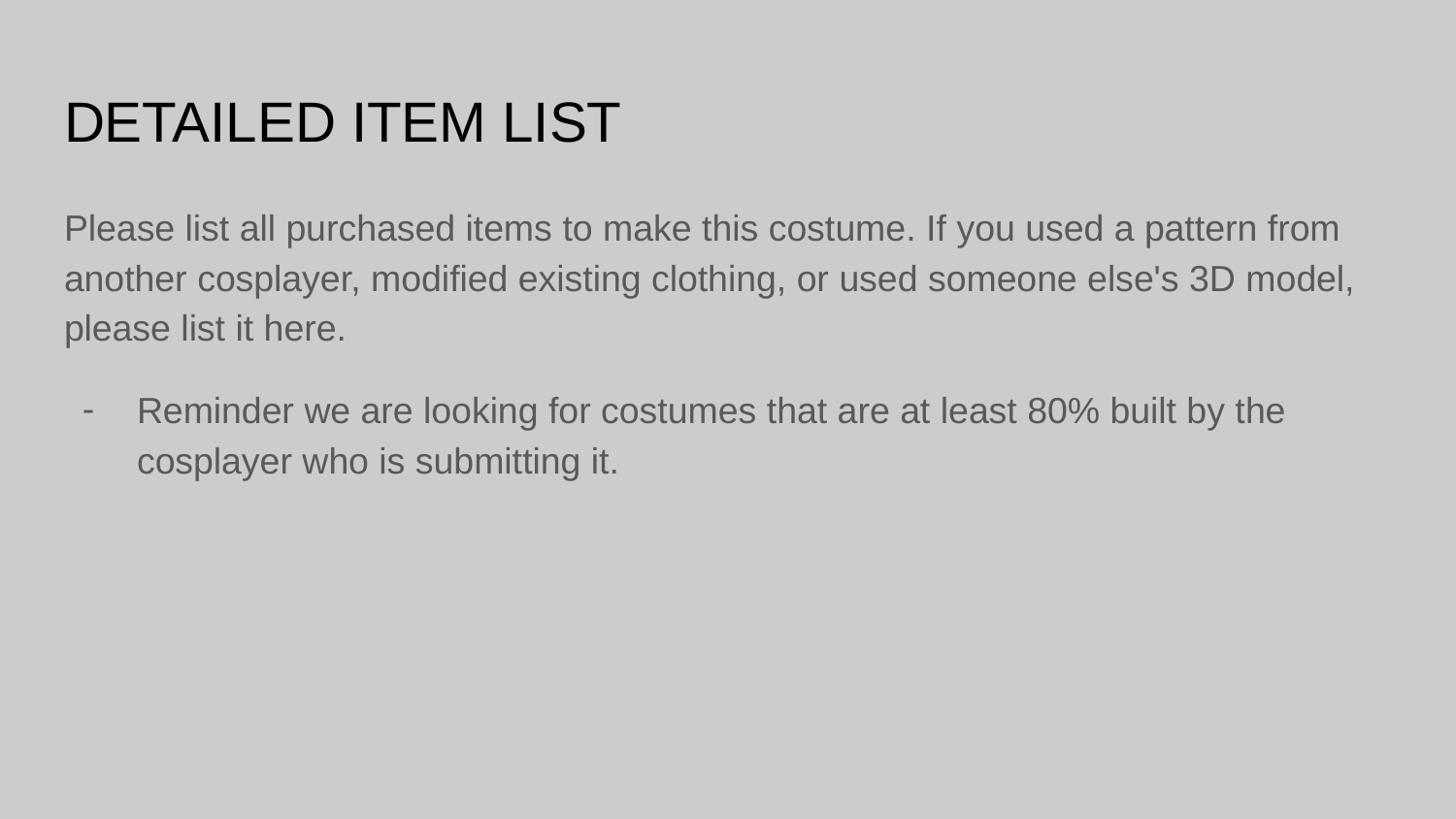

# DETAILED ITEM LIST
Please list all purchased items to make this costume. If you used a pattern from another cosplayer, modified existing clothing, or used someone else's 3D model, please list it here.
Reminder we are looking for costumes that are at least 80% built by the cosplayer who is submitting it.